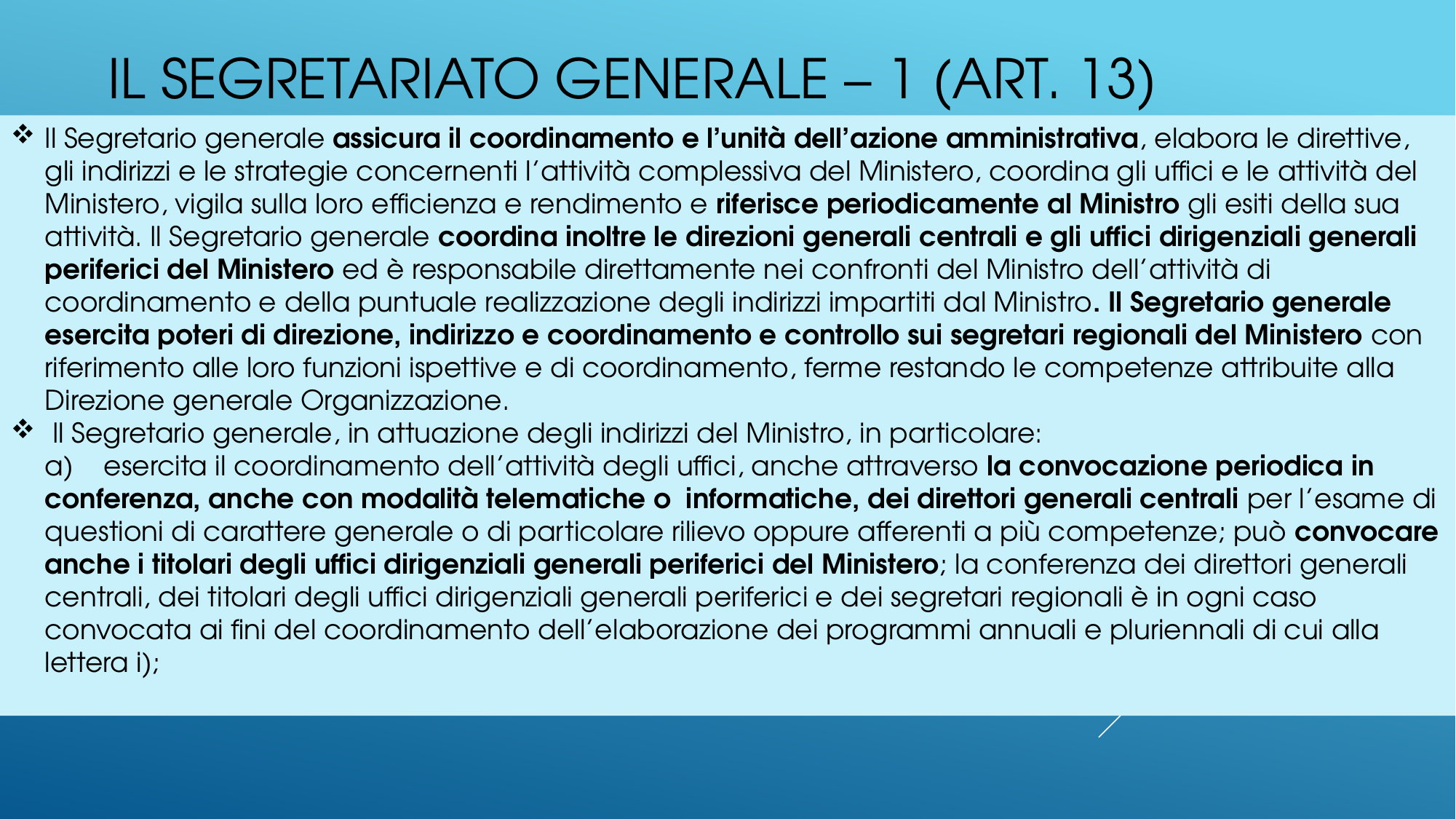

# IL SEGRETARIATO GENERALE – 1 (art. 13)
Il Segretario generale assicura il coordinamento e l’unità dell’azione amministrativa, elabora le direttive, gli indirizzi e le strategie concernenti l’attività complessiva del Ministero, coordina gli uffici e le attività del Ministero, vigila sulla loro efficienza e rendimento e riferisce periodicamente al Ministro gli esiti della sua attività. Il Segretario generale coordina inoltre le direzioni generali centrali e gli uffici dirigenziali generali periferici del Ministero ed è responsabile direttamente nei confronti del Ministro dell’attività di coordinamento e della puntuale realizzazione degli indirizzi impartiti dal Ministro. Il Segretario generale esercita poteri di direzione, indirizzo e coordinamento e controllo sui segretari regionali del Ministero con riferimento alle loro funzioni ispettive e di coordinamento, ferme restando le competenze attribuite alla Direzione generale Organizzazione.
 Il Segretario generale, in attuazione degli indirizzi del Ministro, in particolare:
a)    esercita il coordinamento dell’attività degli uffici, anche attraverso la convocazione periodica in conferenza, anche con modalità telematiche o  informatiche, dei direttori generali centrali per l’esame di questioni di carattere generale o di particolare rilievo oppure afferenti a più competenze; può convocare anche i titolari degli uffici dirigenziali generali periferici del Ministero; la conferenza dei direttori generali centrali, dei titolari degli uffici dirigenziali generali periferici e dei segretari regionali è in ogni caso convocata ai fini del coordinamento dell’elaborazione dei programmi annuali e pluriennali di cui alla lettera i);